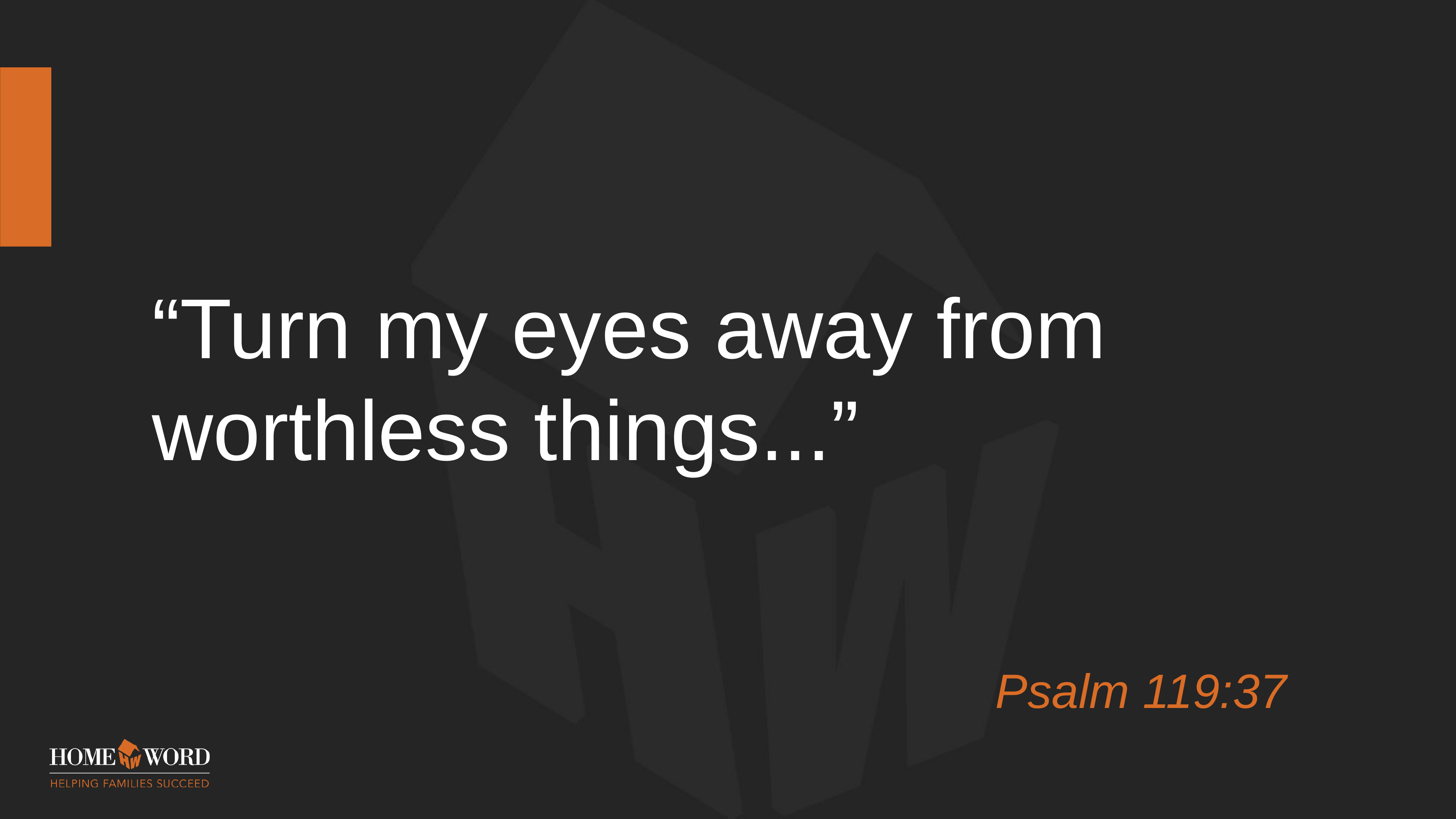

# “Turn my eyes away from worthless things...”
Psalm 119:37